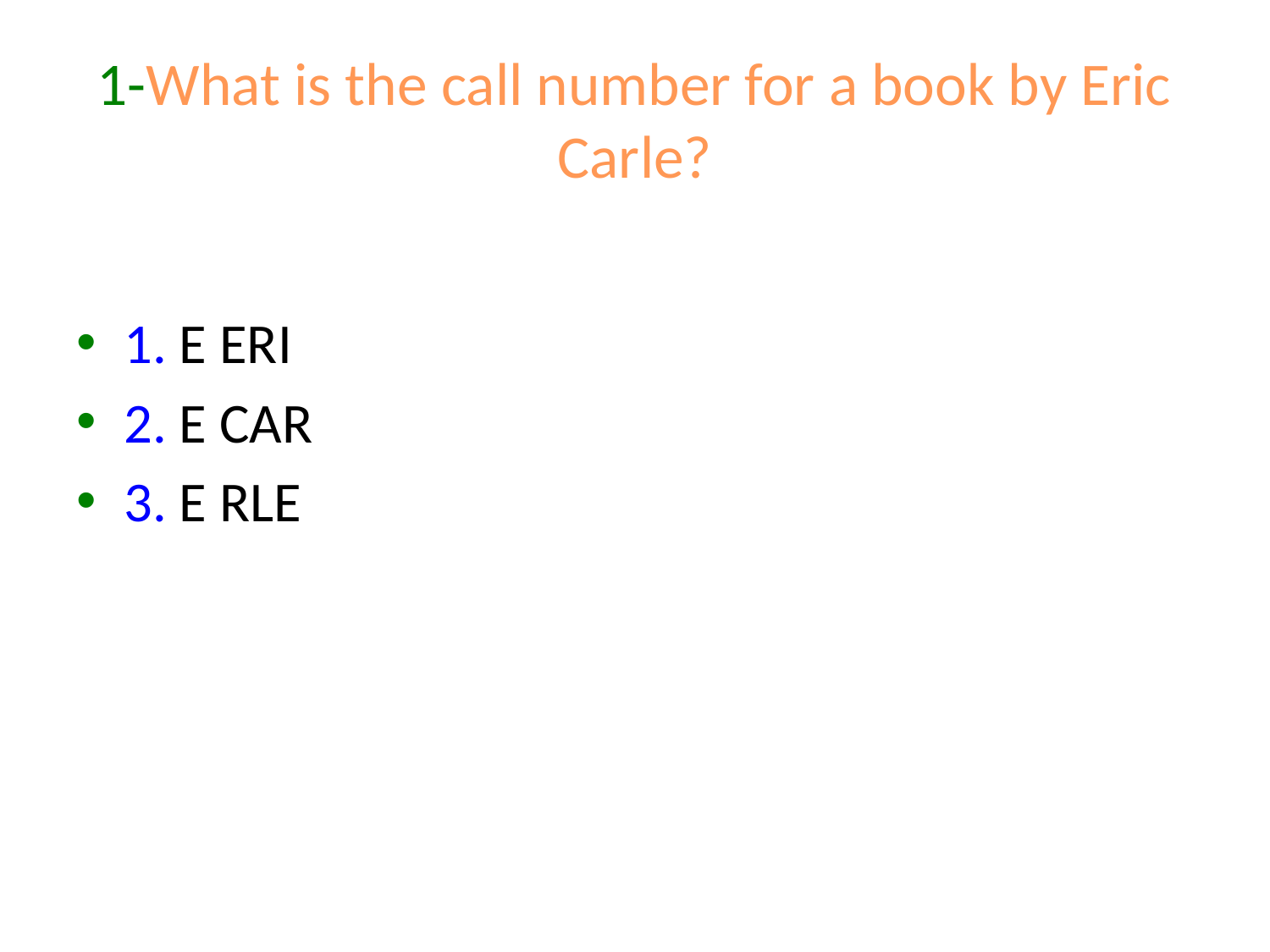

# 1-What is the call number for a book by Eric Carle?

1. E ERI
2. E CAR
3. E RLE